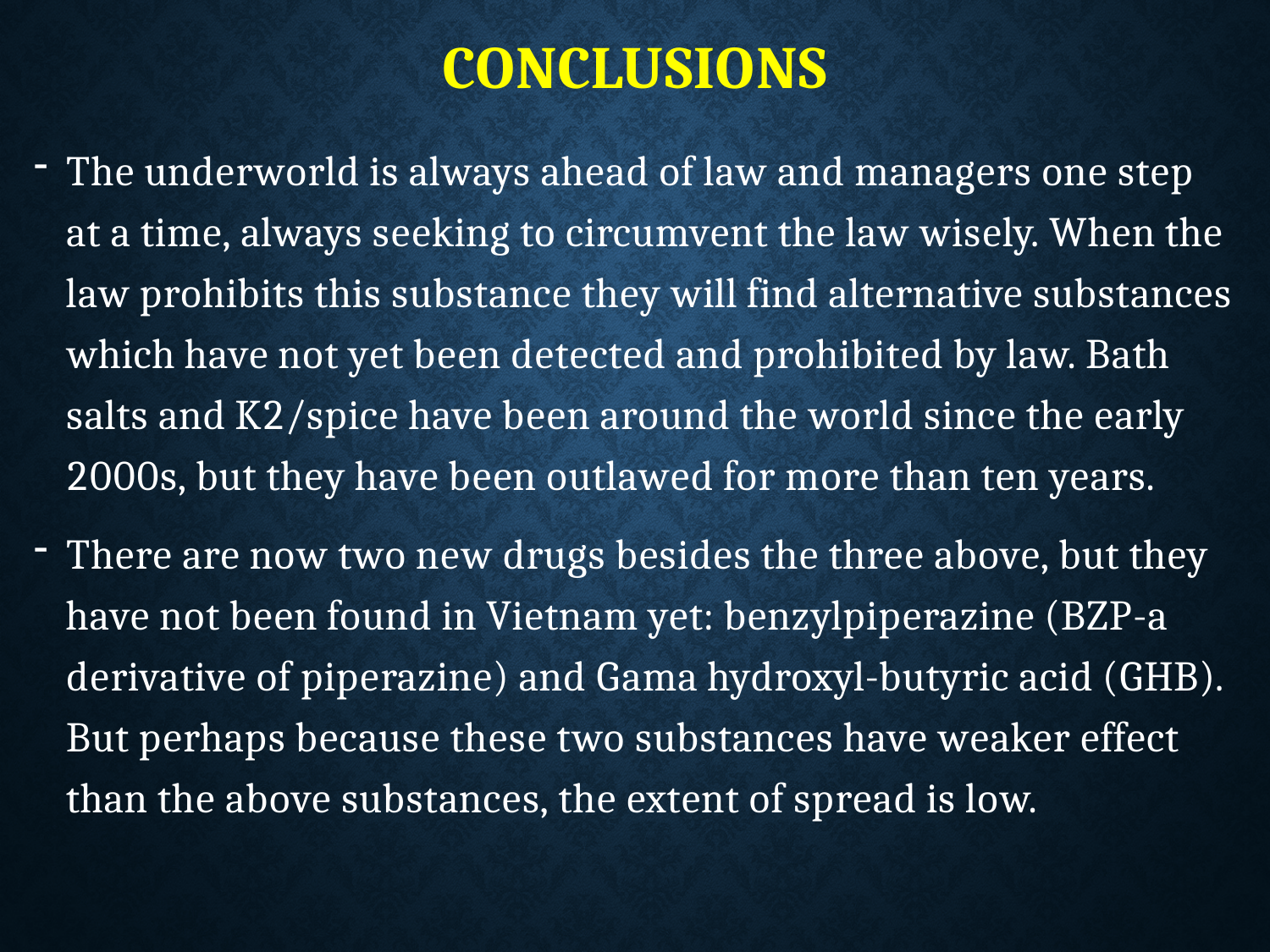

# CONCLUSIONS
The underworld is always ahead of law and managers one step at a time, always seeking to circumvent the law wisely. When the law prohibits this substance they will find alternative substances which have not yet been detected and prohibited by law. Bath salts and K2/spice have been around the world since the early 2000s, but they have been outlawed for more than ten years.
There are now two new drugs besides the three above, but they have not been found in Vietnam yet: benzylpiperazine (BZP-a derivative of piperazine) and Gama hydroxyl-butyric acid (GHB). But perhaps because these two substances have weaker effect than the above substances, the extent of spread is low.